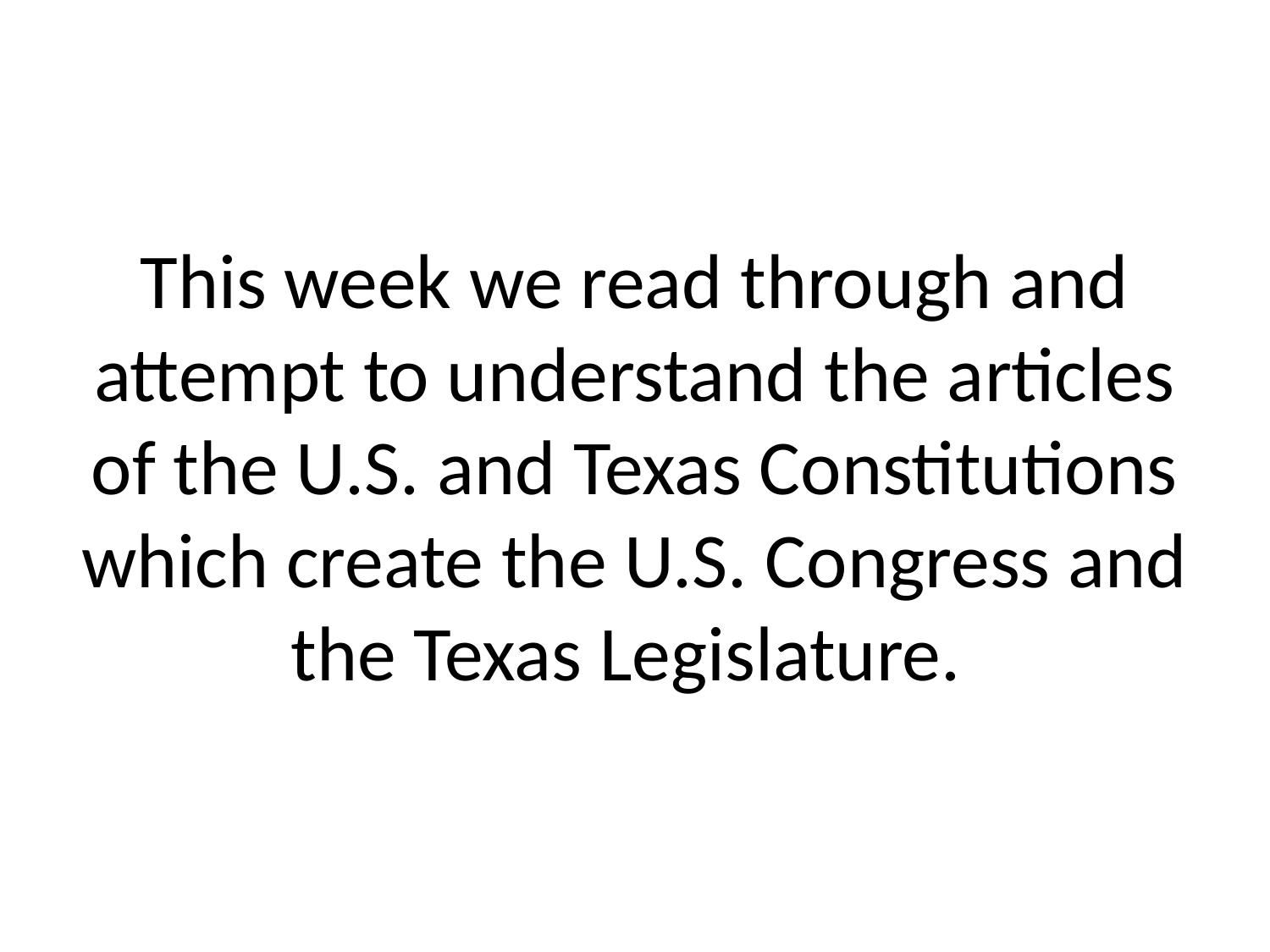

# This week we read through and attempt to understand the articles of the U.S. and Texas Constitutions which create the U.S. Congress and the Texas Legislature.